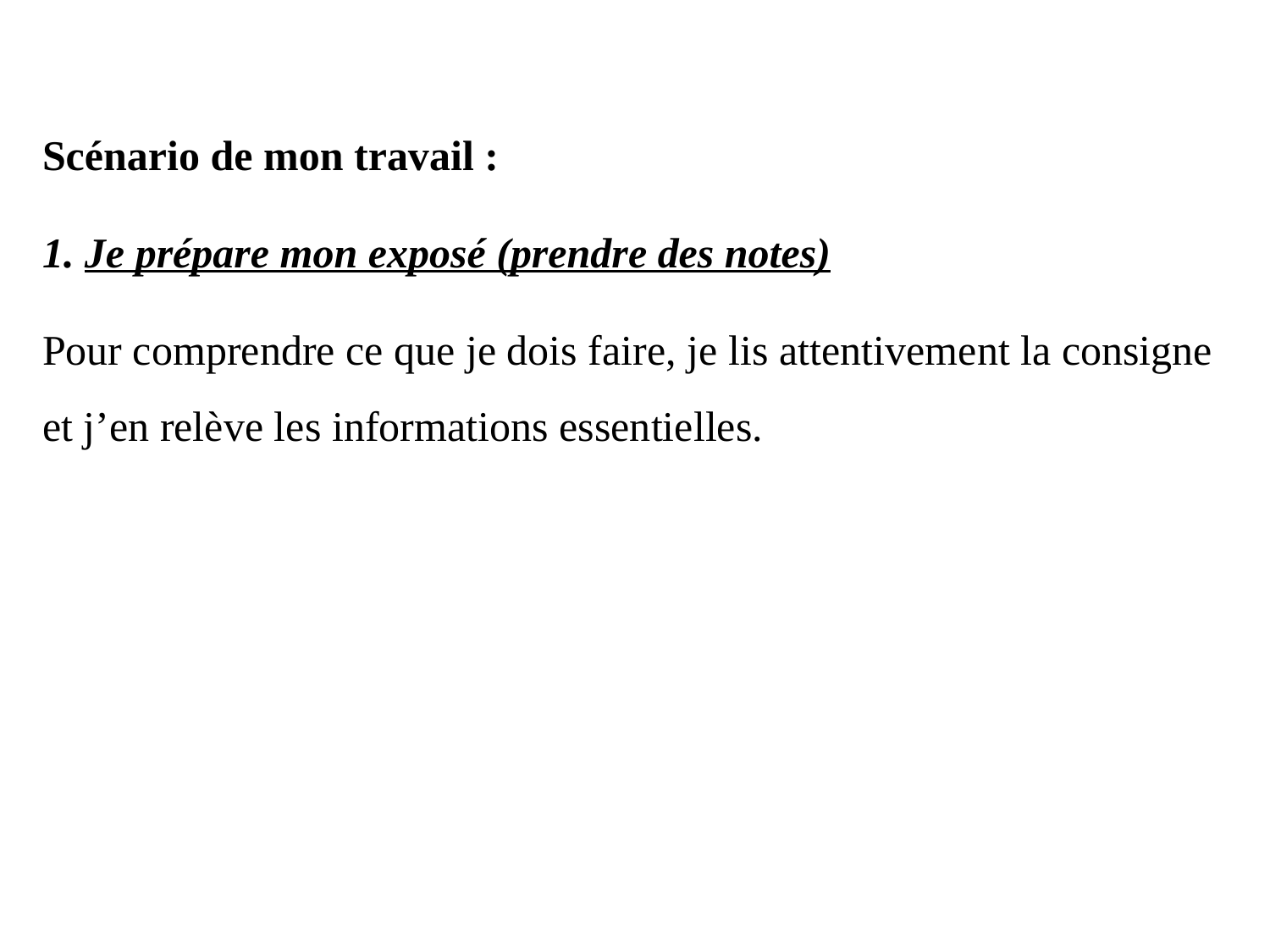

Scénario de mon travail :
1. Je prépare mon exposé (prendre des notes)
Pour comprendre ce que je dois faire, je lis attentivement la consigne et j’en relève les informations essentielles.